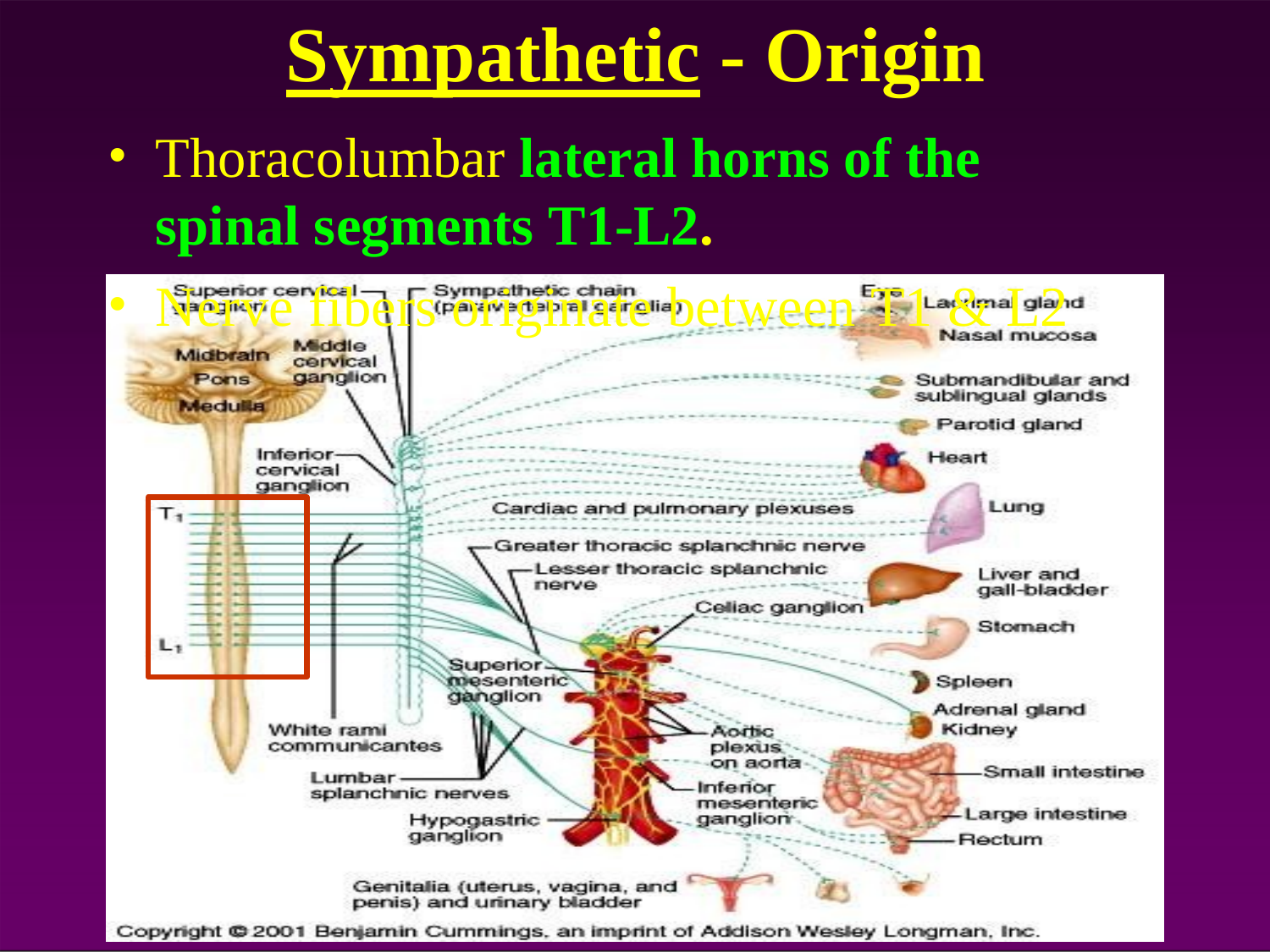

# Sympathetic - Origin

Thoracolumbar lateral horns of the spinal segments T1-L2.
Nerve fibers originate between T1 & L2